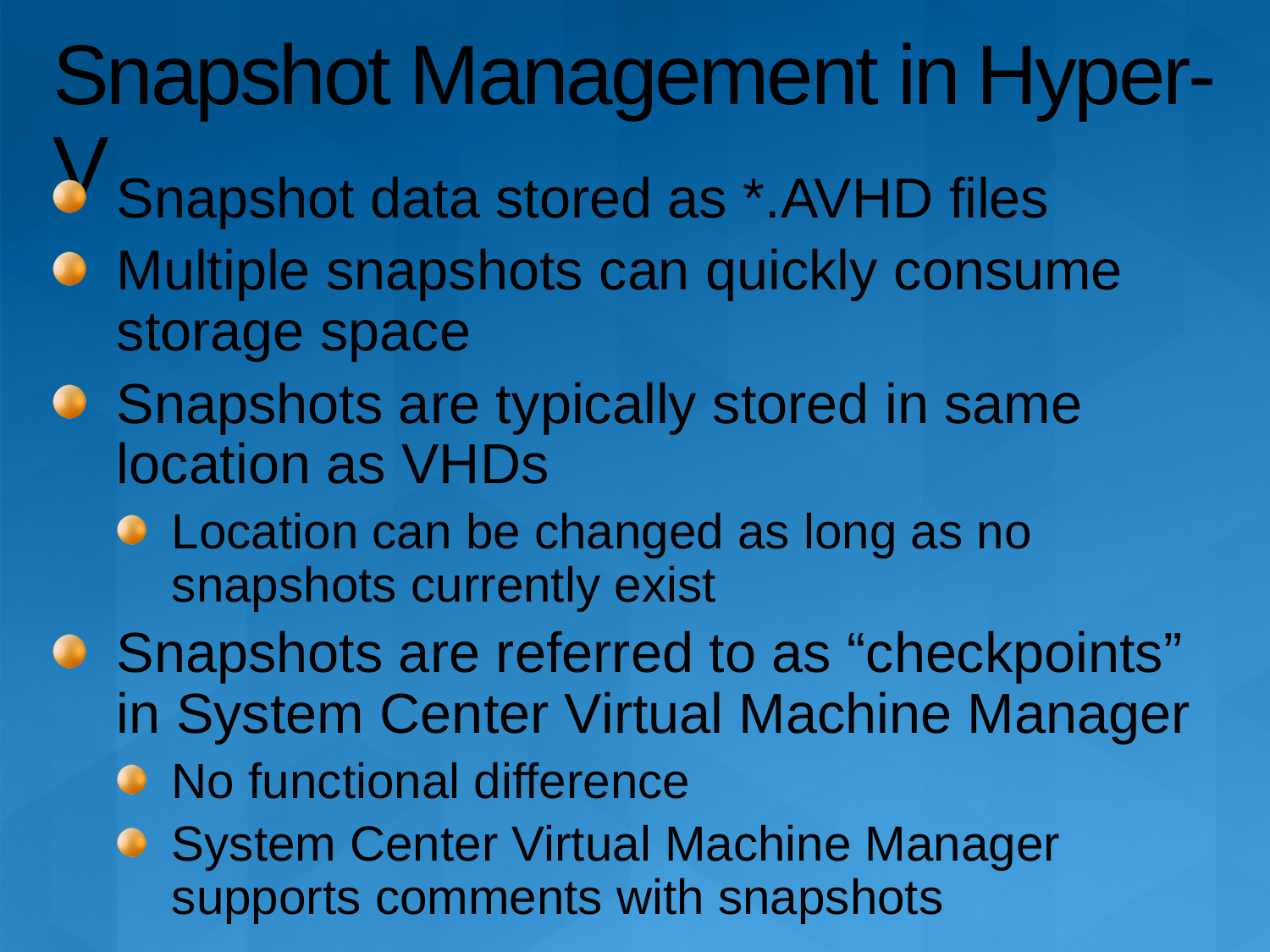

# Snapshot Management in Hyper-V
Snapshot data stored as *.AVHD files
Multiple snapshots can quickly consume storage space
Snapshots are typically stored in same location as VHDs
Location can be changed as long as no snapshots currently exist
Snapshots are referred to as “checkpoints” in System Center Virtual Machine Manager
No functional difference
System Center Virtual Machine Manager supports comments with snapshots